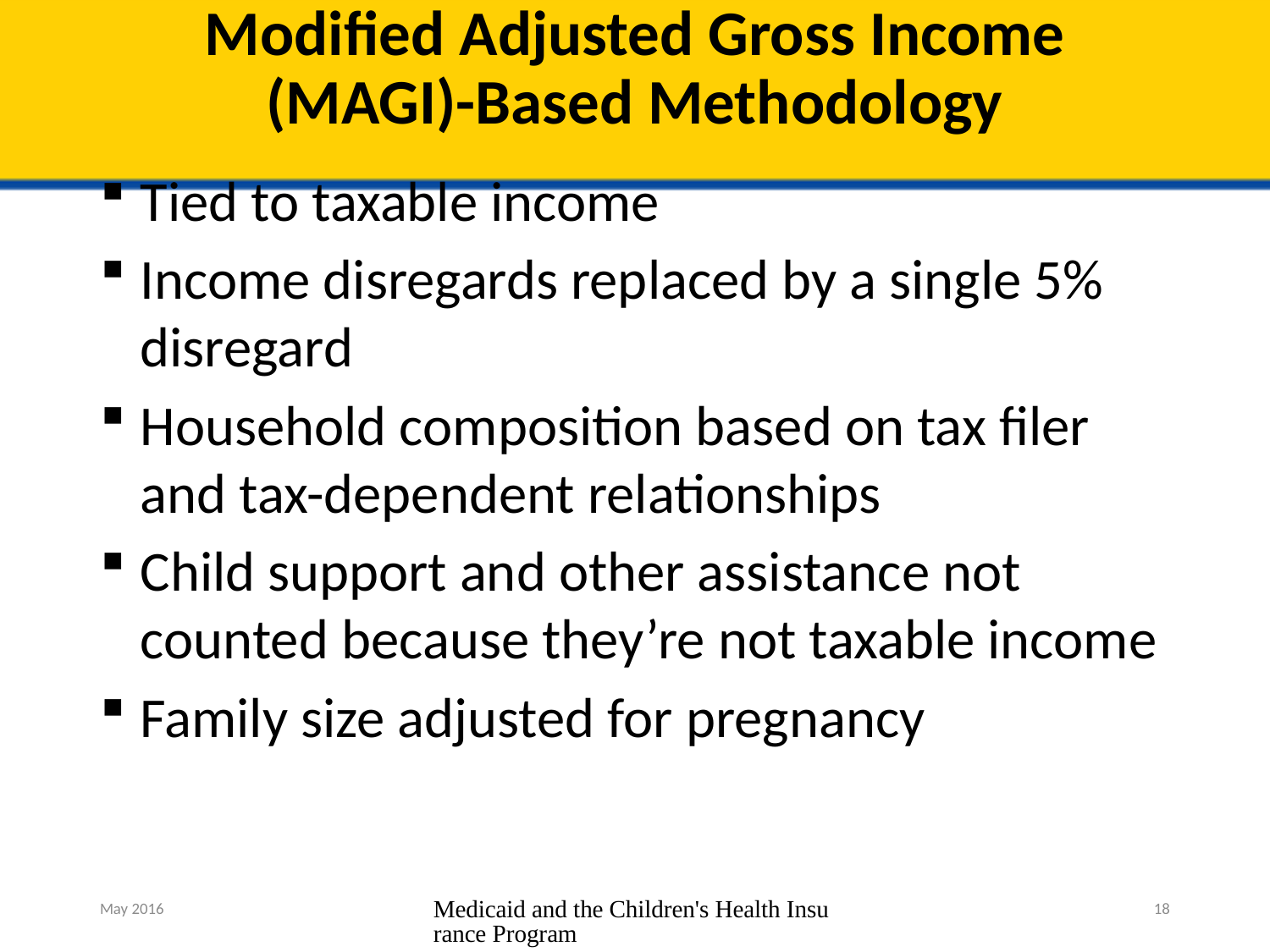

# Modified Adjusted Gross Income (MAGI)-Based Methodology
Tied to taxable income
Income disregards replaced by a single 5% disregard
Household composition based on tax filer and tax-dependent relationships
Child support and other assistance not counted because they’re not taxable income
Family size adjusted for pregnancy

May 2016
Medicaid and the Children's Health Insurance Program
18